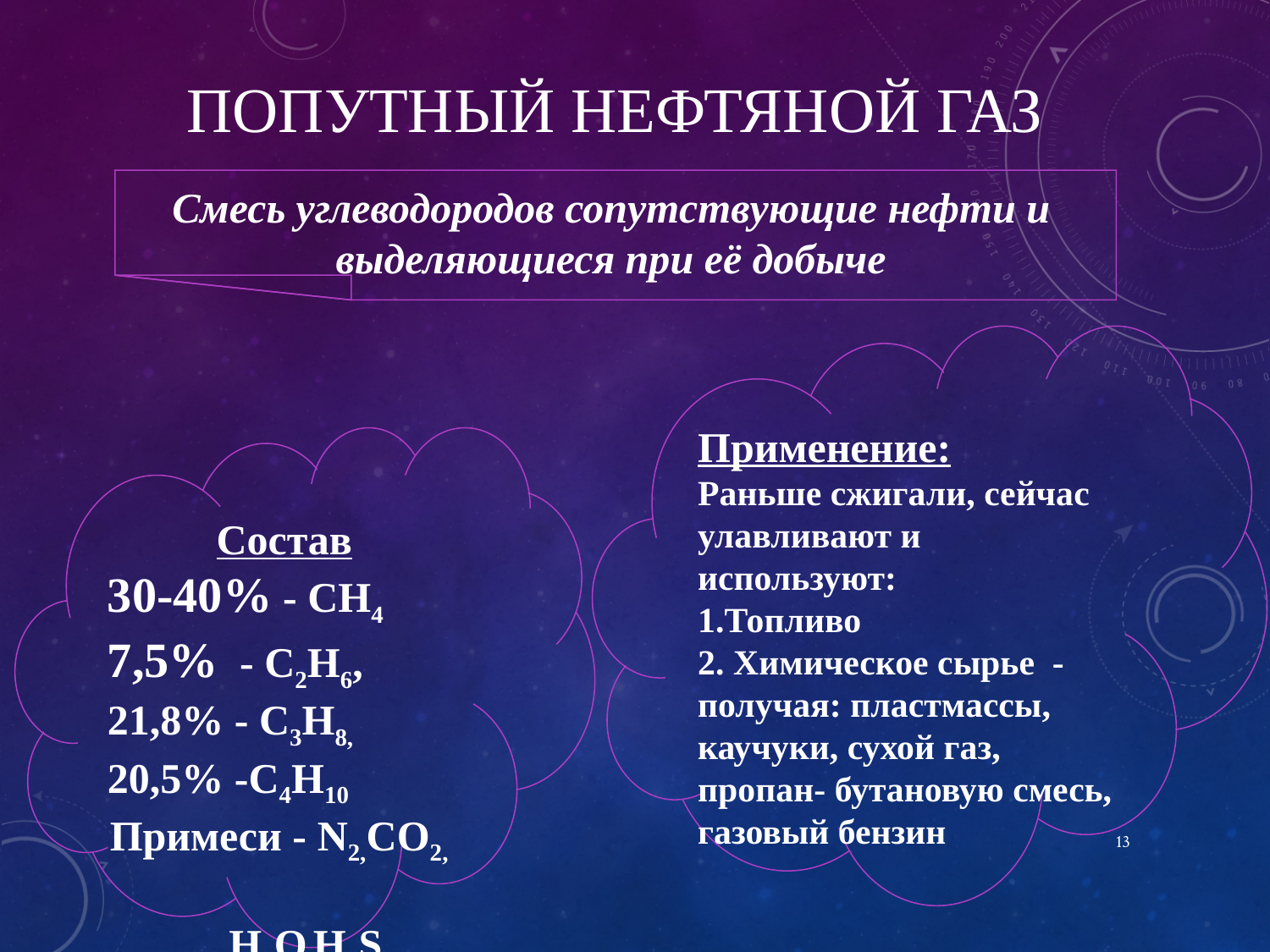

# Попутный нефтяной газ
Смесь углеводородов сопутствующие нефти и выделяющиеся при её добыче
Применение:
Раньше сжигали, сейчас улавливают и используют:
1.Топливо
2. Химическое сырье  - получая: пластмассы, каучуки, сухой газ, пропан- бутановую смесь, газовый бензин
Состав
30-40% - СН4
7,5%  - С2Н6,  21,8% - С3Н8,
20,5% -С4Н10
Примеси - N2,CO2,                                         Н2О,Н2S
13